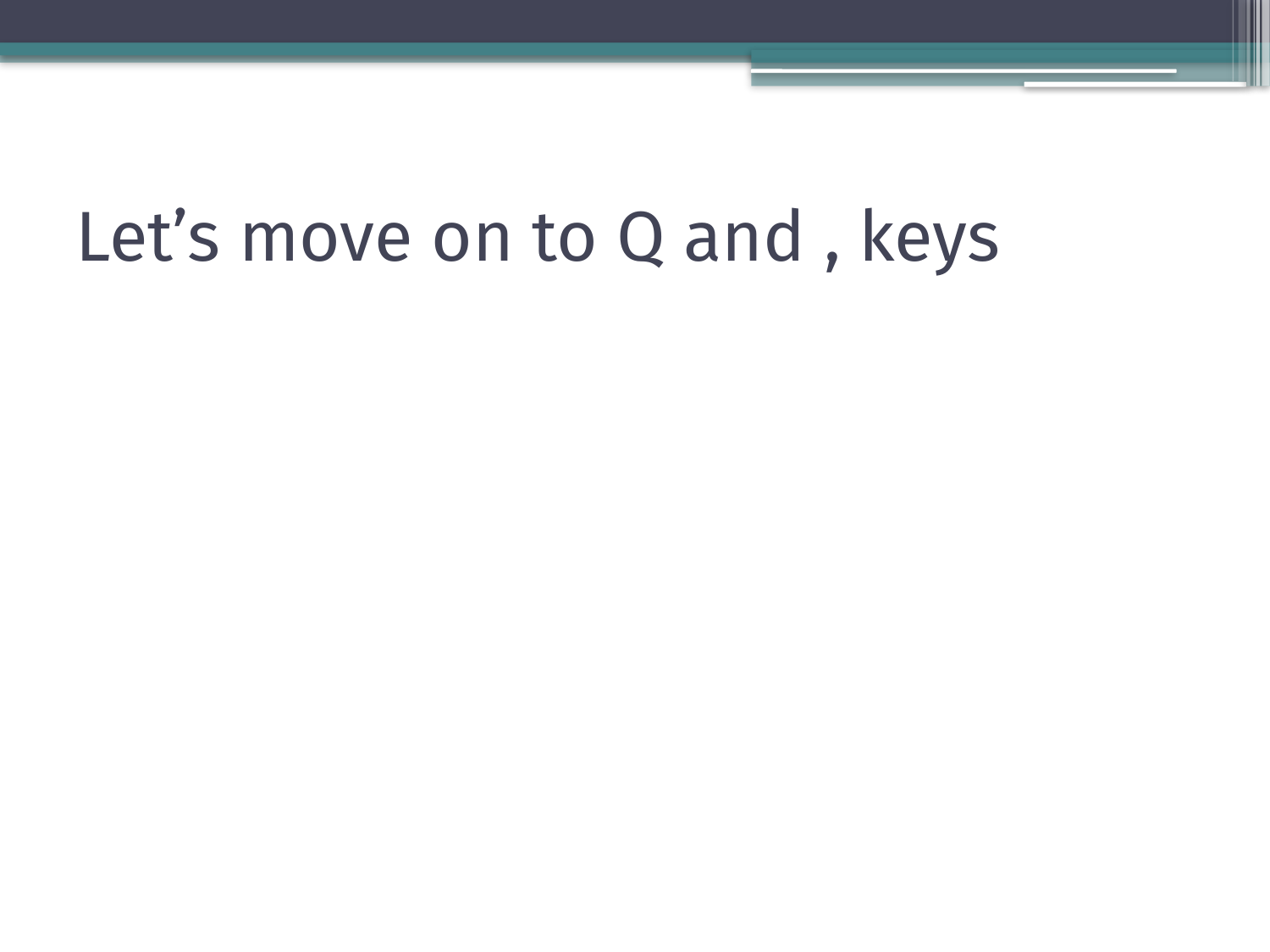

# Let’s move on to Q and , keys